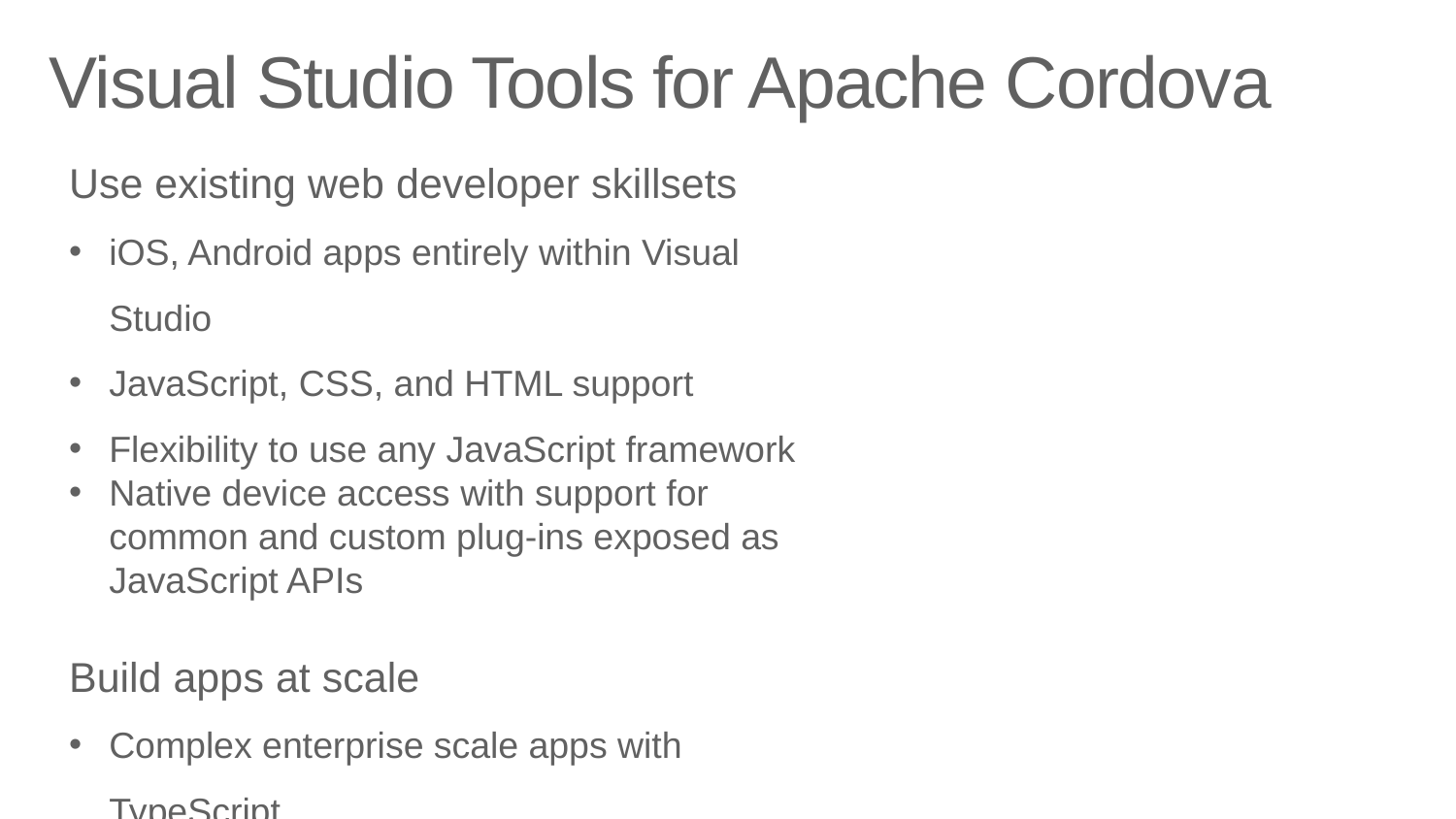

# Visual Studio Tools for Apache Cordova
Use existing web developer skillsets
iOS, Android apps entirely within Visual Studio
JavaScript, CSS, and HTML support
Flexibility to use any JavaScript framework
Native device access with support for common and custom plug-ins exposed as JavaScript APIs

Build apps at scale
Complex enterprise scale apps with TypeScript
Productive end-to-end workflow
Visual Studio ALM and IDE capabilities